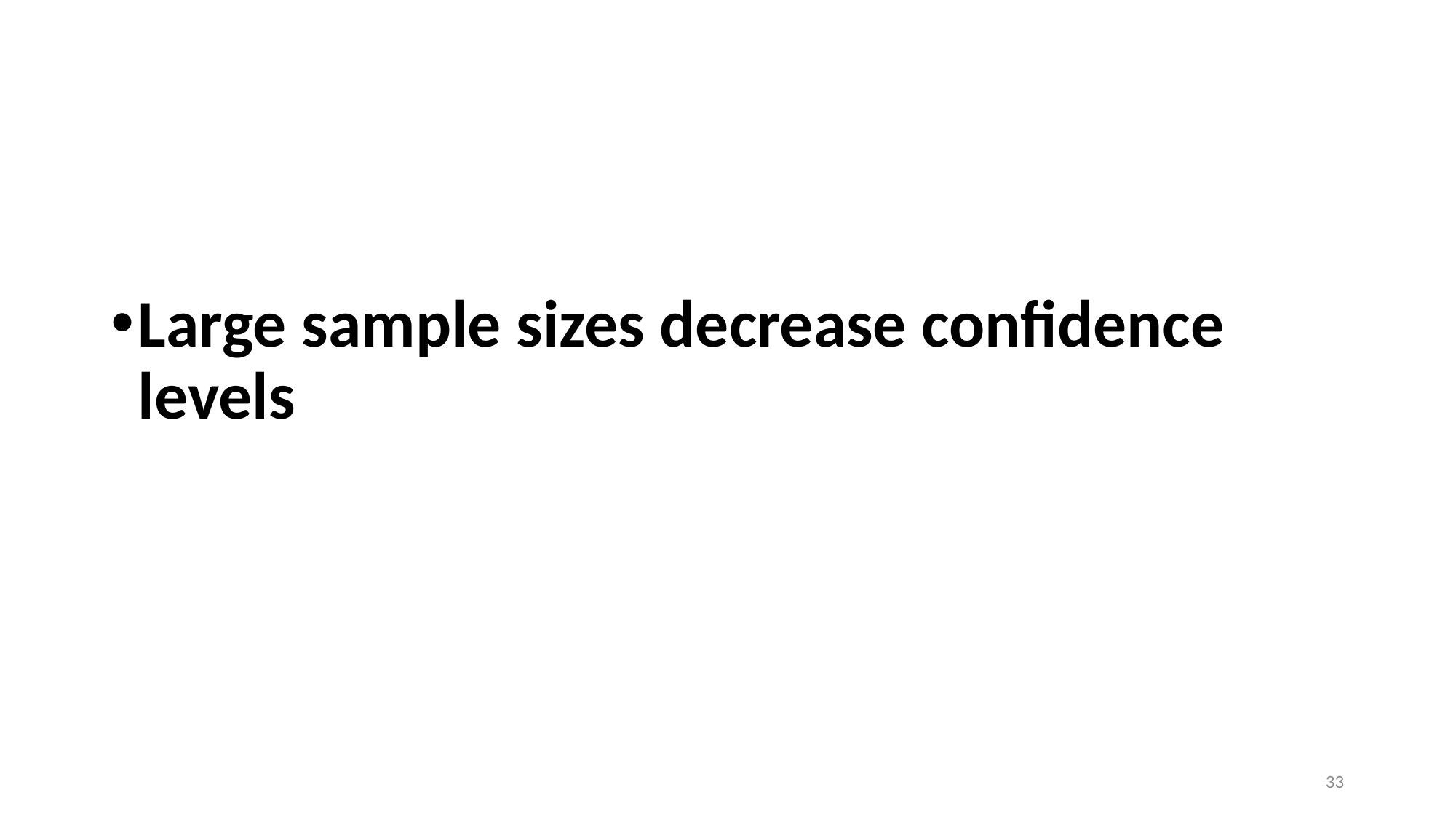

#

Large sample sizes decrease confidence levels
33